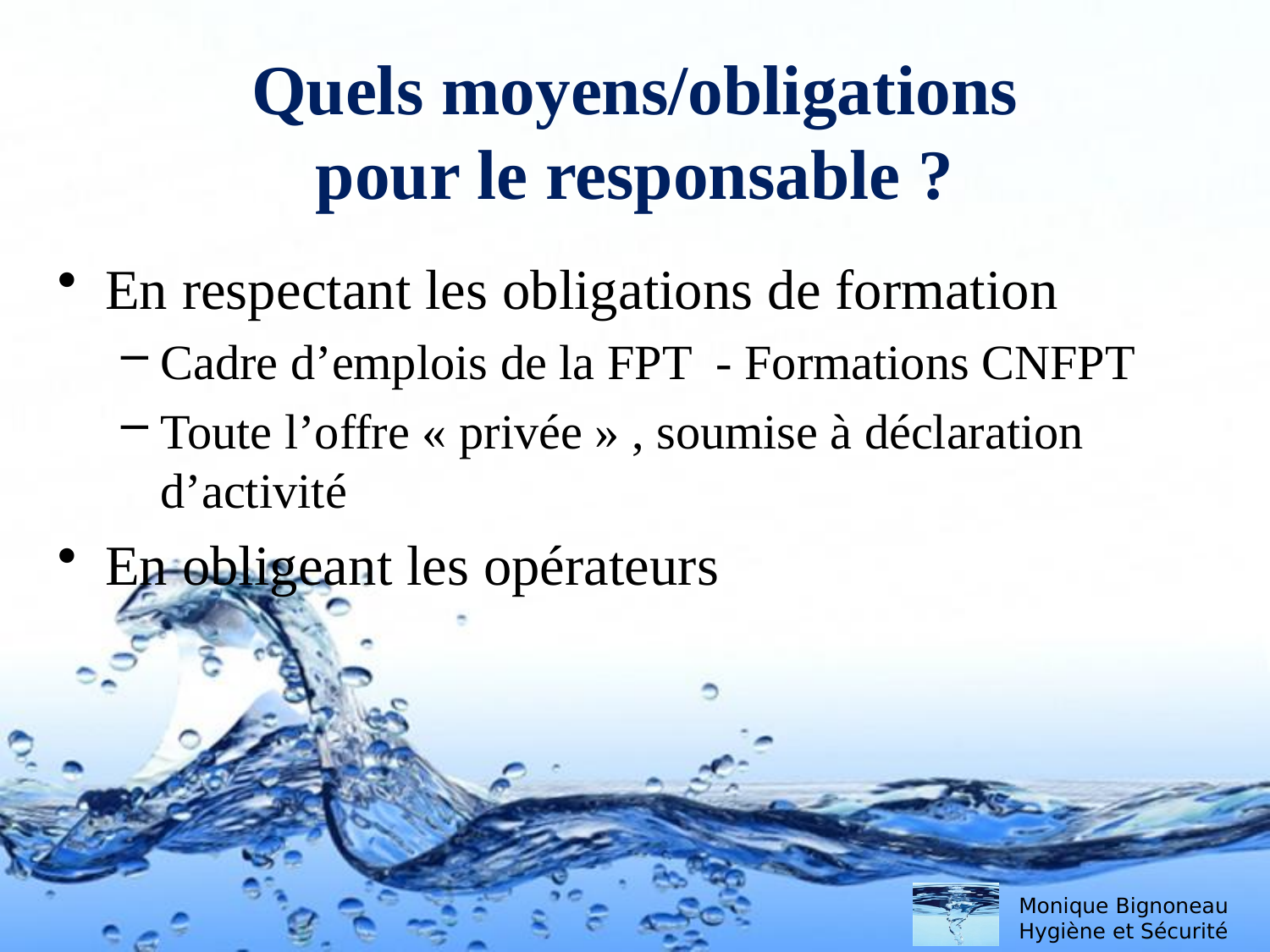

# Quels moyens/obligations pour le responsable ?
En respectant les obligations de formation
Cadre d’emplois de la FPT  - Formations CNFPT
Toute l’offre « privée » , soumise à déclaration d’activité
En obligeant les opérateurs